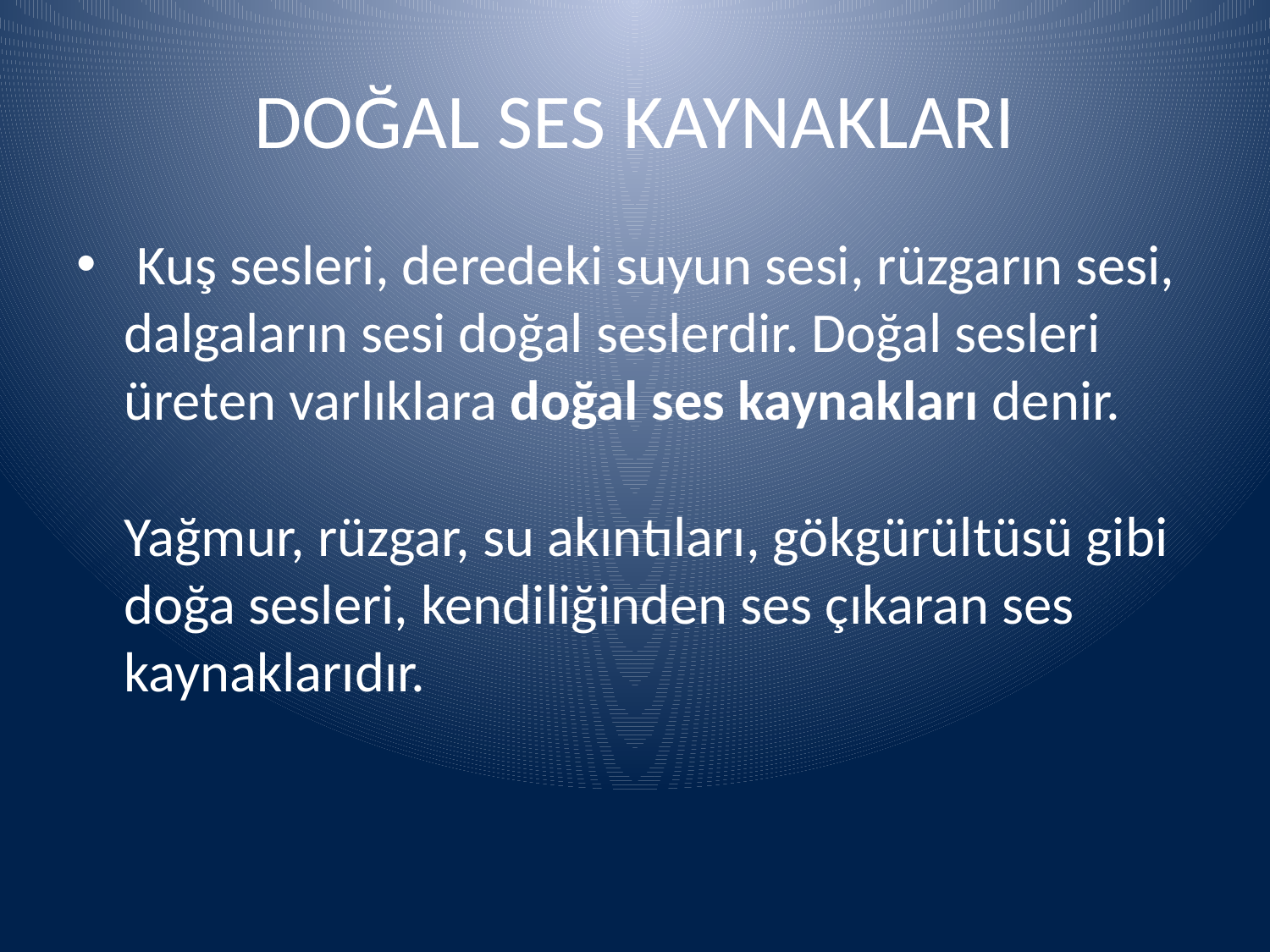

# DOĞAL SES KAYNAKLARI
 Kuş sesleri, deredeki suyun sesi, rüzgarın sesi, dalgaların sesi doğal seslerdir. Doğal sesleri üreten varlıklara doğal ses kaynakları denir.
Yağmur, rüzgar, su akıntıları, gökgürültüsü gibi doğa sesleri, kendiliğinden ses çıkaran ses kaynaklarıdır.